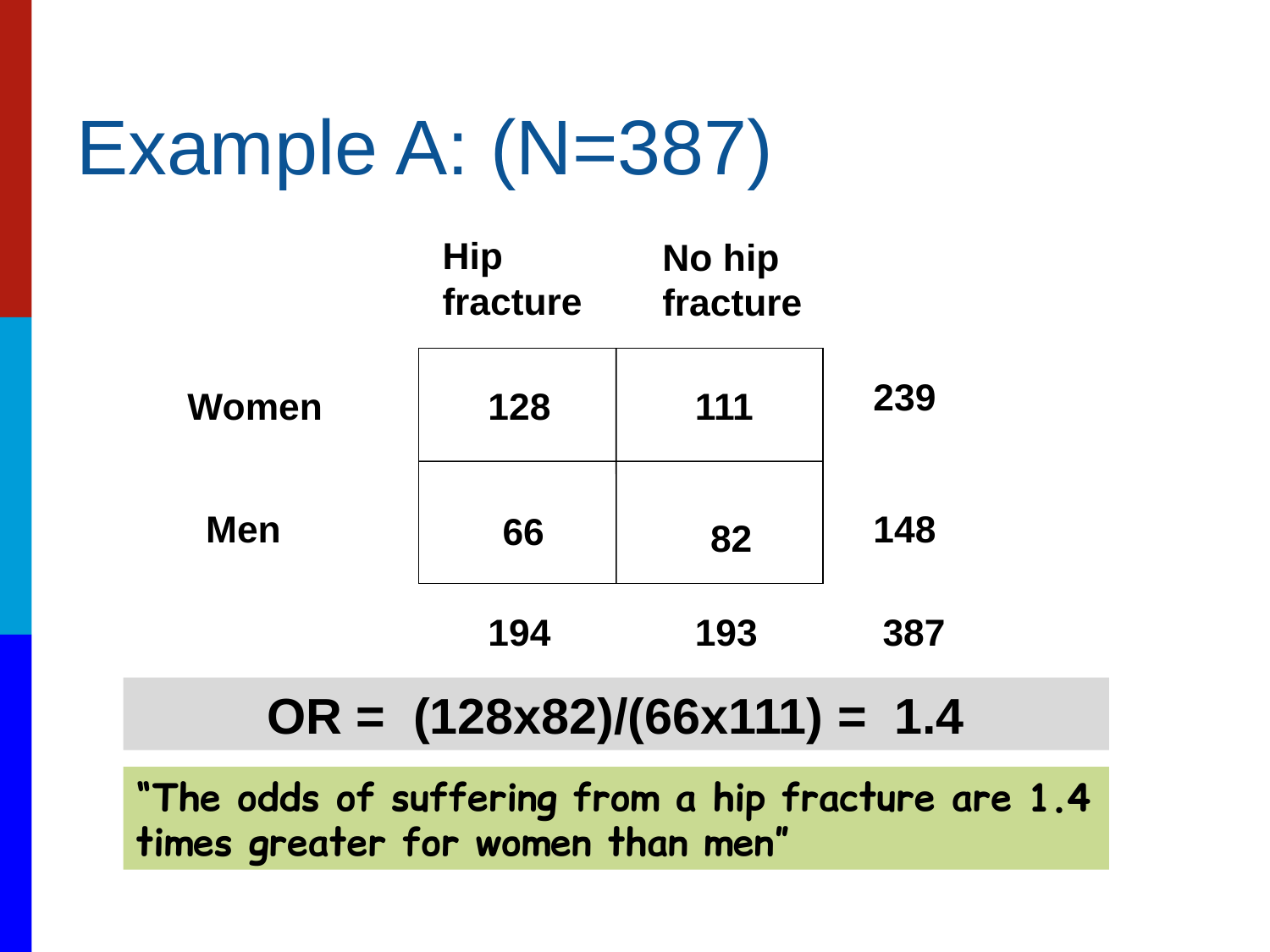

# Example A: (N=387)
Hip
fracture
No hip
fracture

239
Women
128
111

Men
148
 66
  82
194
193
387
OR =  (128x82)/(66x111) =  1.4
“The odds of suffering from a hip fracture are 1.4 times greater for women than men”